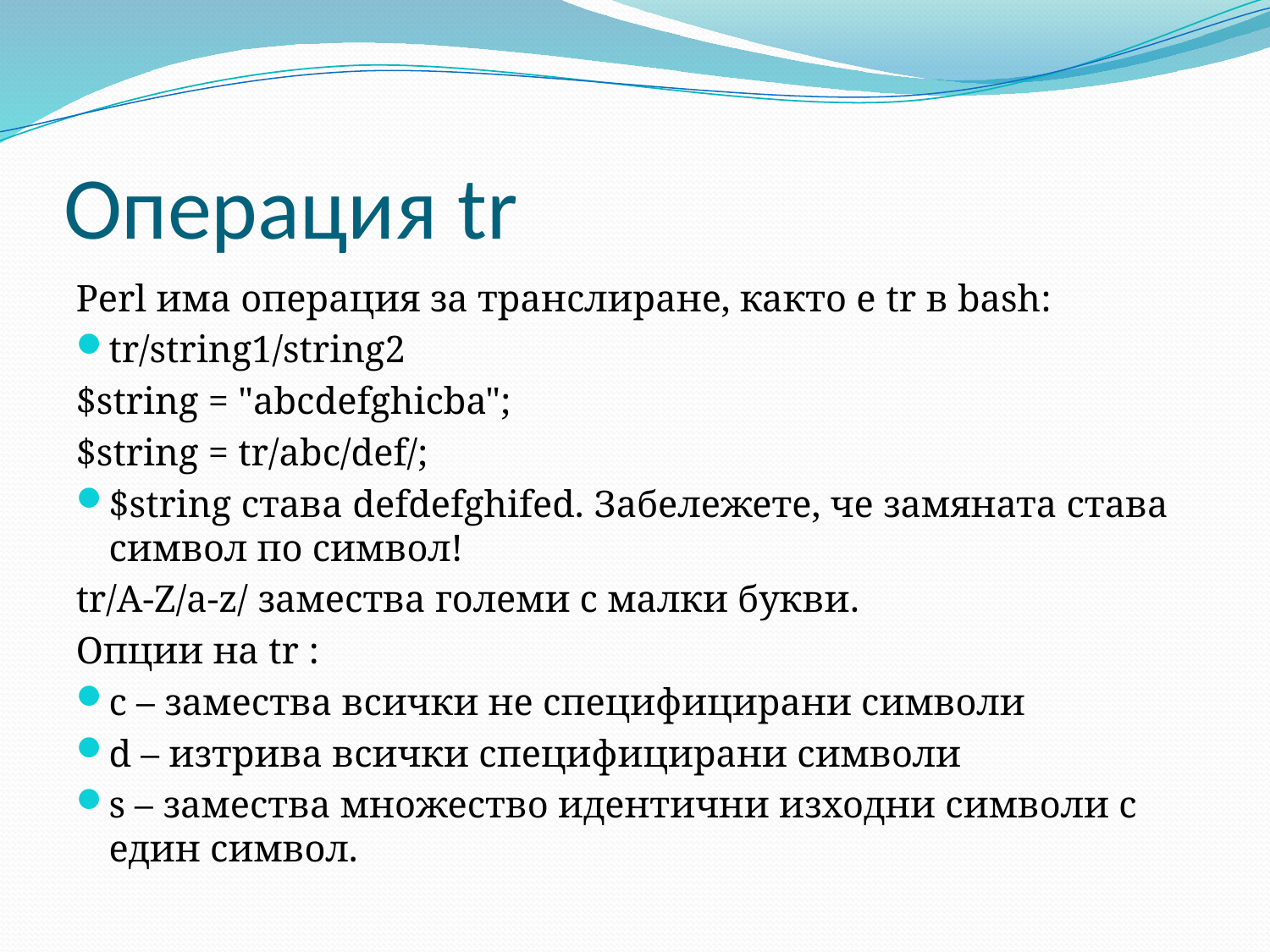

# Операция tr
Perl има операция за транслиране, както е tr в bash:
tr/string1/string2
$string = "abcdefghicba";
$string = tr/abc/def/;
$string става defdefghifed. Забележете, че замяната става символ по символ!
tr/A-Z/a-z/ замества големи с малки букви.
Опции на tr :
c – замества всички не специфицирани символи
d – изтрива всички специфицирани символи
s – замества множество идентични изходни символи с един символ.